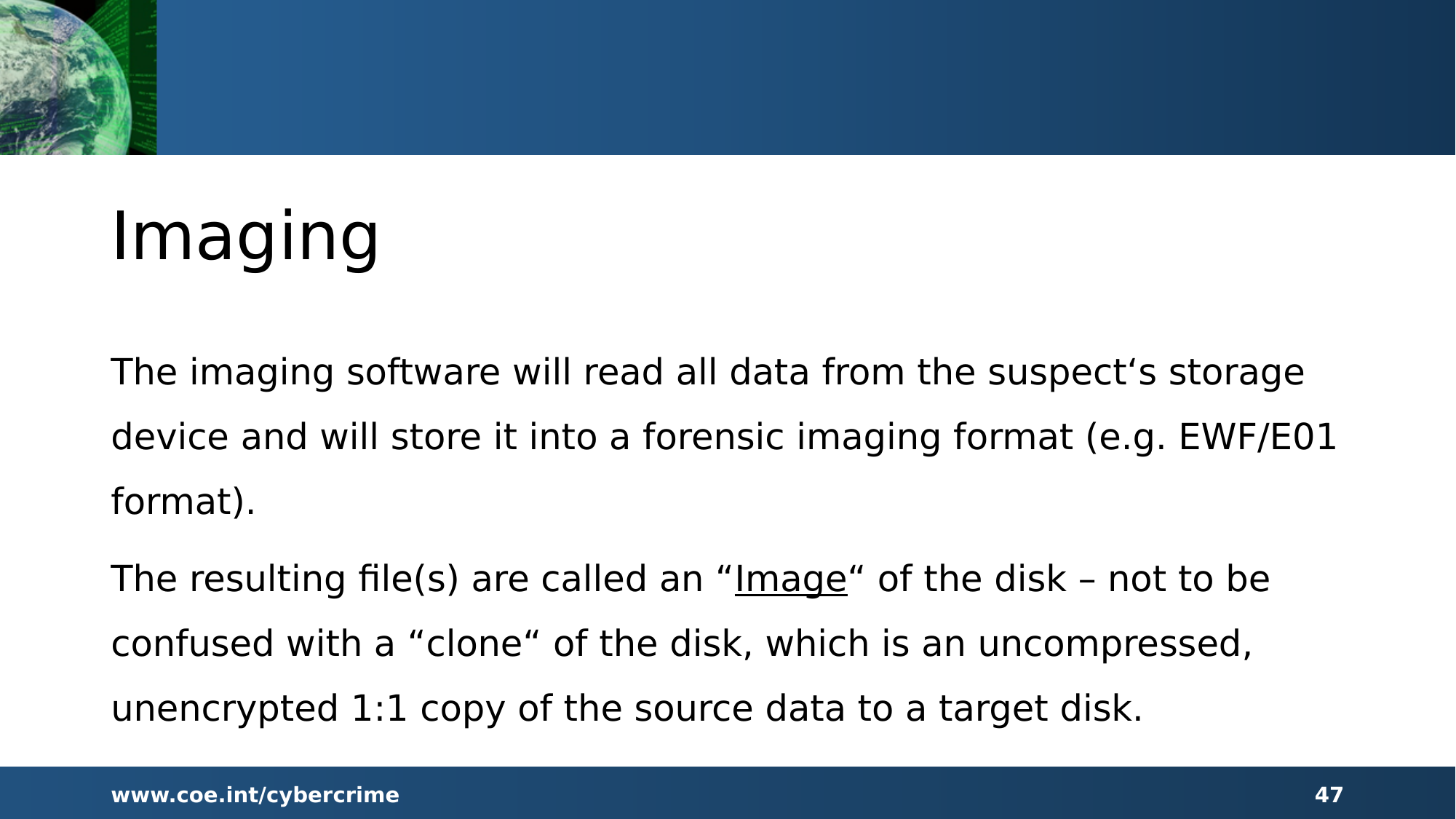

# Imaging
The imaging software will read all data from the suspect‘s storage device and will store it into a forensic imaging format (e.g. EWF/E01 format).
The resulting file(s) are called an “Image“ of the disk – not to be confused with a “clone“ of the disk, which is an uncompressed, unencrypted 1:1 copy of the source data to a target disk.

www.coe.int/cybercrime
47